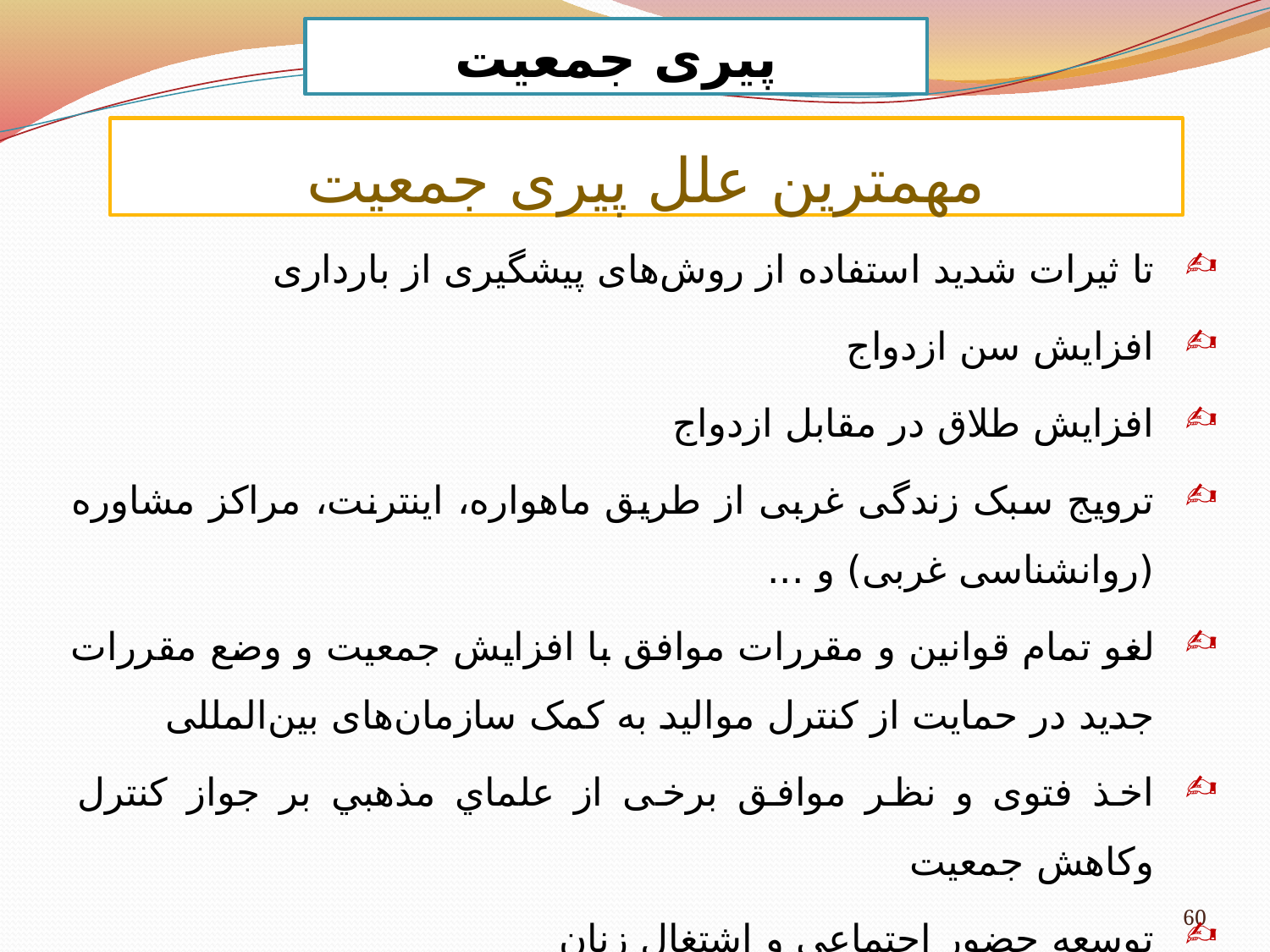

پیری جمعیت
# مهمترین علل پیری جمعیت
تا ثیرات شدید استفاده از روش‌های پیشگیری از بارداری
افزايش سن ازدواج
افزایش طلاق در مقابل ازدواج
ترویج سبک زندگی غربی از طریق ماهواره، اینترنت، مراکز مشاوره (روانشناسی غربی) و ...
لغو تمام قوانين و مقررات موافق با افزايش جمعيت و وضع مقررات جديد در حمايت از كنترل مواليد به کمک سازمان‌های بین‌المللی
اخذ فتوی و نظر موافق برخی از علماي مذهبي بر جواز کنترل وکاهش جمعیت
توسعه حضور اجتماعي و اشتغال زنان

60